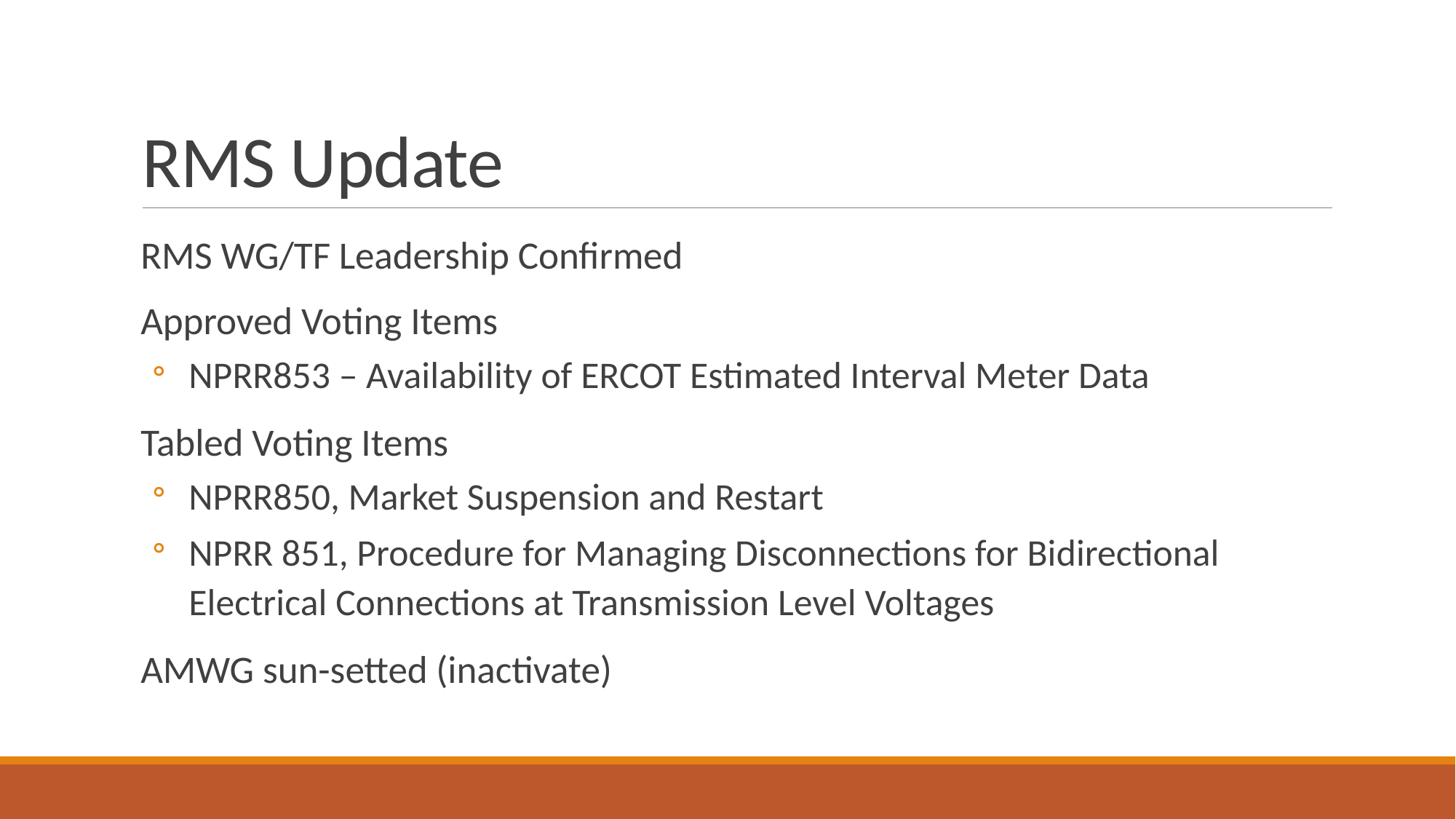

# RMS Update
RMS WG/TF Leadership Confirmed
Approved Voting Items
NPRR853 – Availability of ERCOT Estimated Interval Meter Data
Tabled Voting Items
NPRR850, Market Suspension and Restart
NPRR 851, Procedure for Managing Disconnections for Bidirectional Electrical Connections at Transmission Level Voltages
AMWG sun-setted (inactivate)